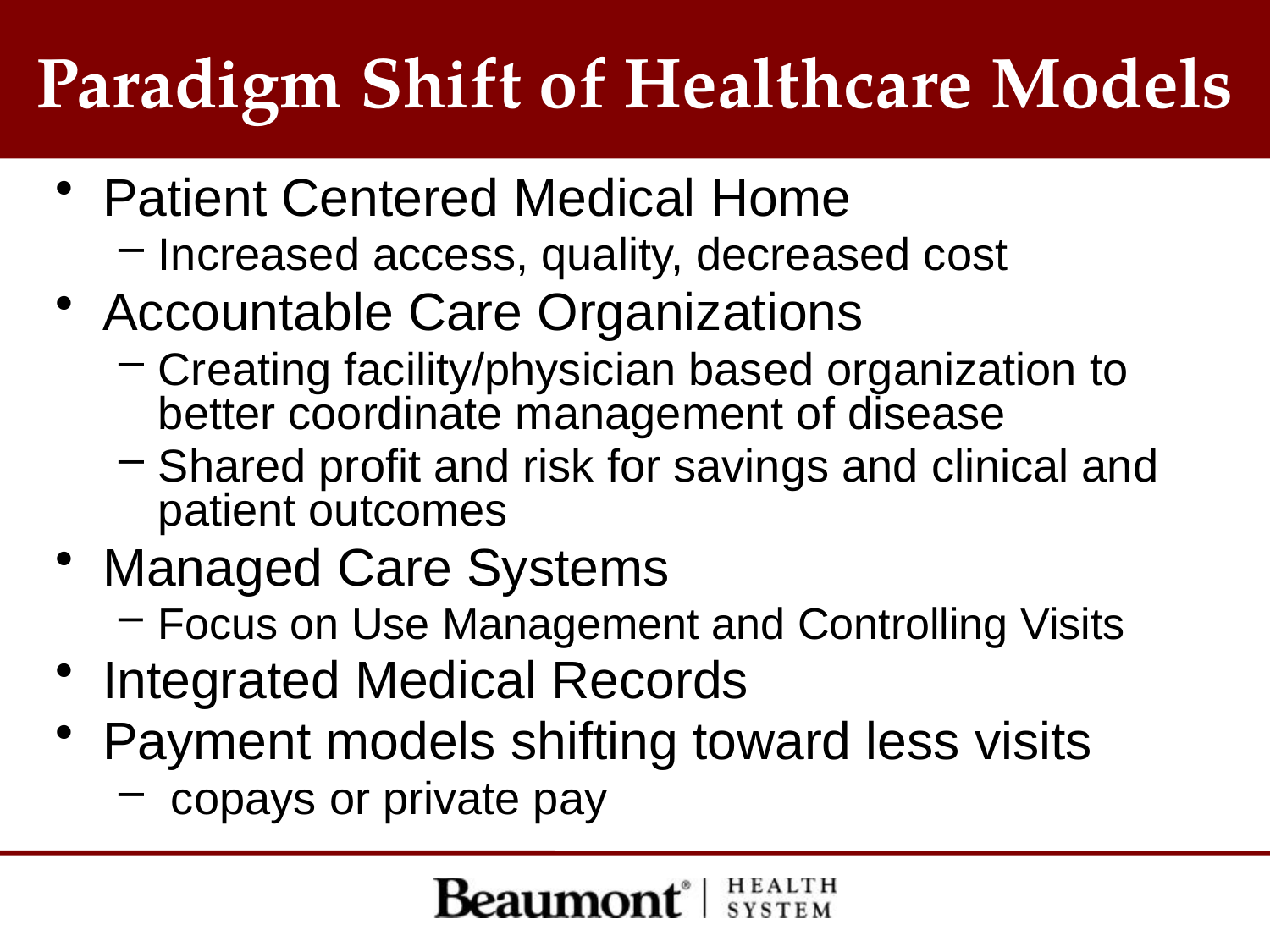

# Paradigm Shift of Healthcare Models
Patient Centered Medical Home
Increased access, quality, decreased cost
Accountable Care Organizations
Creating facility/physician based organization to better coordinate management of disease
Shared profit and risk for savings and clinical and patient outcomes
Managed Care Systems
Focus on Use Management and Controlling Visits
Integrated Medical Records
Payment models shifting toward less visits
 copays or private pay